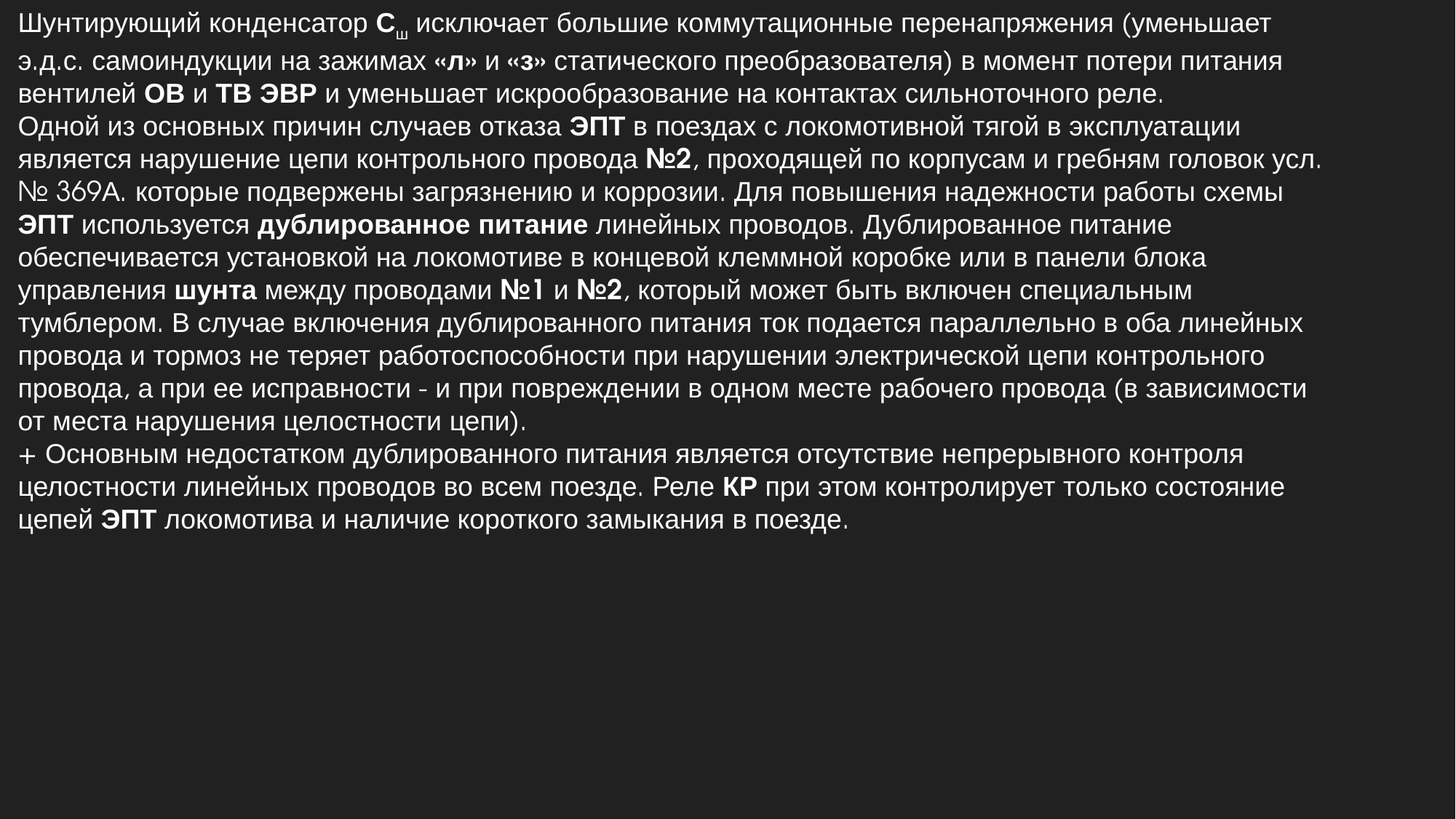

Шунтирующий конденсатор Сш исключает большие коммутационные перенапряжения (уменьшает э.д.с. самоиндукции на зажимах «л» и «з» статического преобразователя) в момент потери питания вентилей ОВ и ТВ ЭВР и уменьшает искрообразование на контактах сильноточного реле.
Одной из основных причин случаев отказа ЭПТ в поездах с локомотивной тягой в эксплуатации является нарушение цепи контрольного провода №2, проходящей по корпусам и гребням головок усл.№ 369А. которые подвержены загрязнению и коррозии. Для повышения надежности работы схемы ЭПТ используется дублированное питание линейных проводов. Дублированное питание обеспечивается установкой на локомотиве в концевой клеммной коробке или в панели блока управления шунта между проводами №1 и №2, который может быть включен специальным тумблером. В случае включения дублированного питания ток подается параллельно в оба линейных провода и тормоз не теряет работоспособности при нарушении электрической цепи контрольного провода, а при ее исправности - и при повреждении в одном месте рабочего провода (в зависимости от места нарушения целостности цепи).
+ Основным недостатком дублированного питания является отсутствие непрерывного контроля целостности линейных проводов во всем поезде. Реле КР при этом контролирует только состояние цепей ЭПТ локомотива и наличие короткого замыкания в поезде.